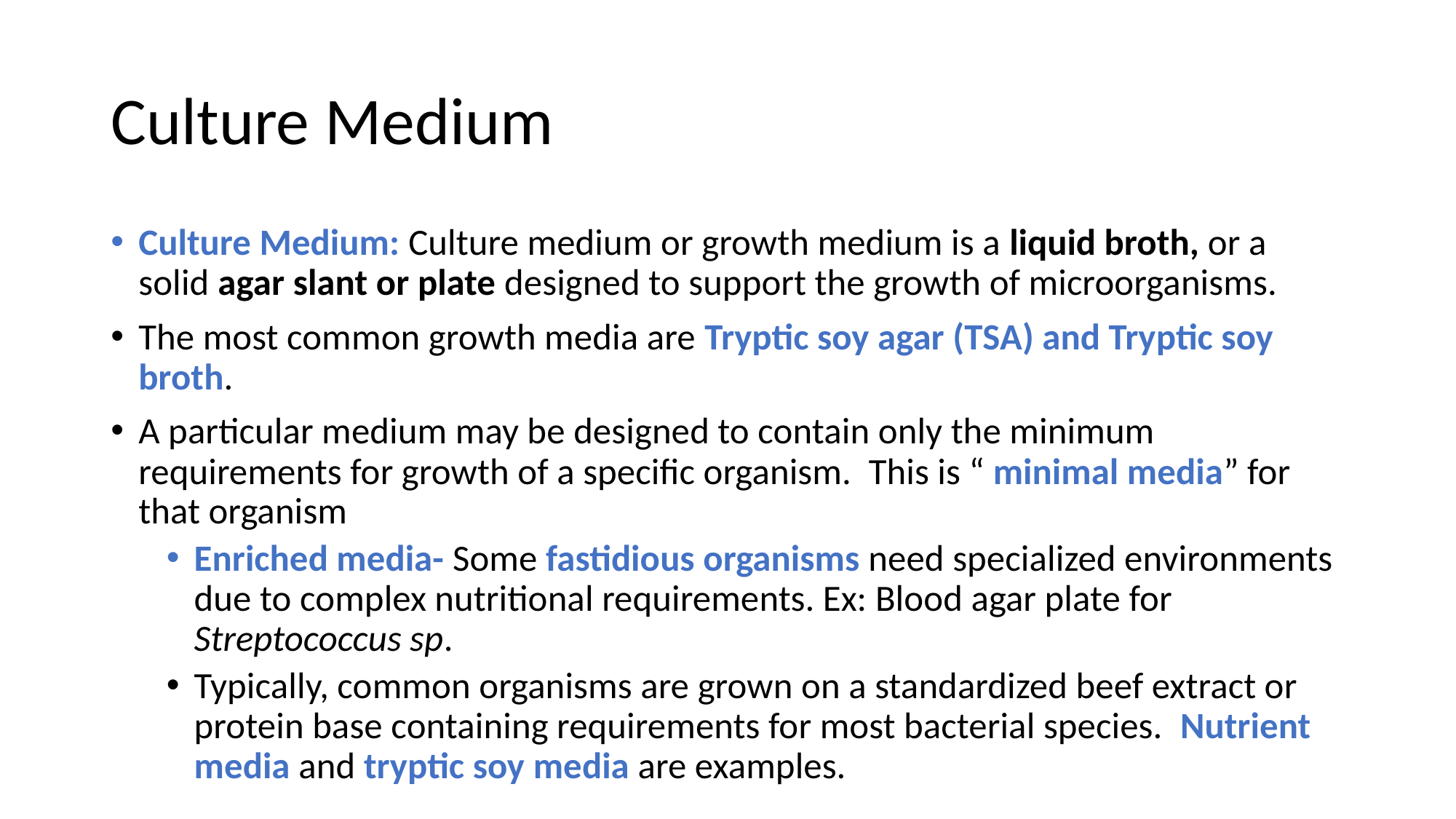

# Culture Medium
Culture Medium: Culture medium or growth medium is a liquid broth, or a solid agar slant or plate designed to support the growth of microorganisms.
The most common growth media are Tryptic soy agar (TSA) and Tryptic soy broth.
A particular medium may be designed to contain only the minimum requirements for growth of a specific organism.  This is “ minimal media” for that organism
Enriched media- Some fastidious organisms need specialized environments due to complex nutritional requirements. Ex: Blood agar plate for Streptococcus sp.
Typically, common organisms are grown on a standardized beef extract or protein base containing requirements for most bacterial species.  Nutrient media and tryptic soy media are examples.